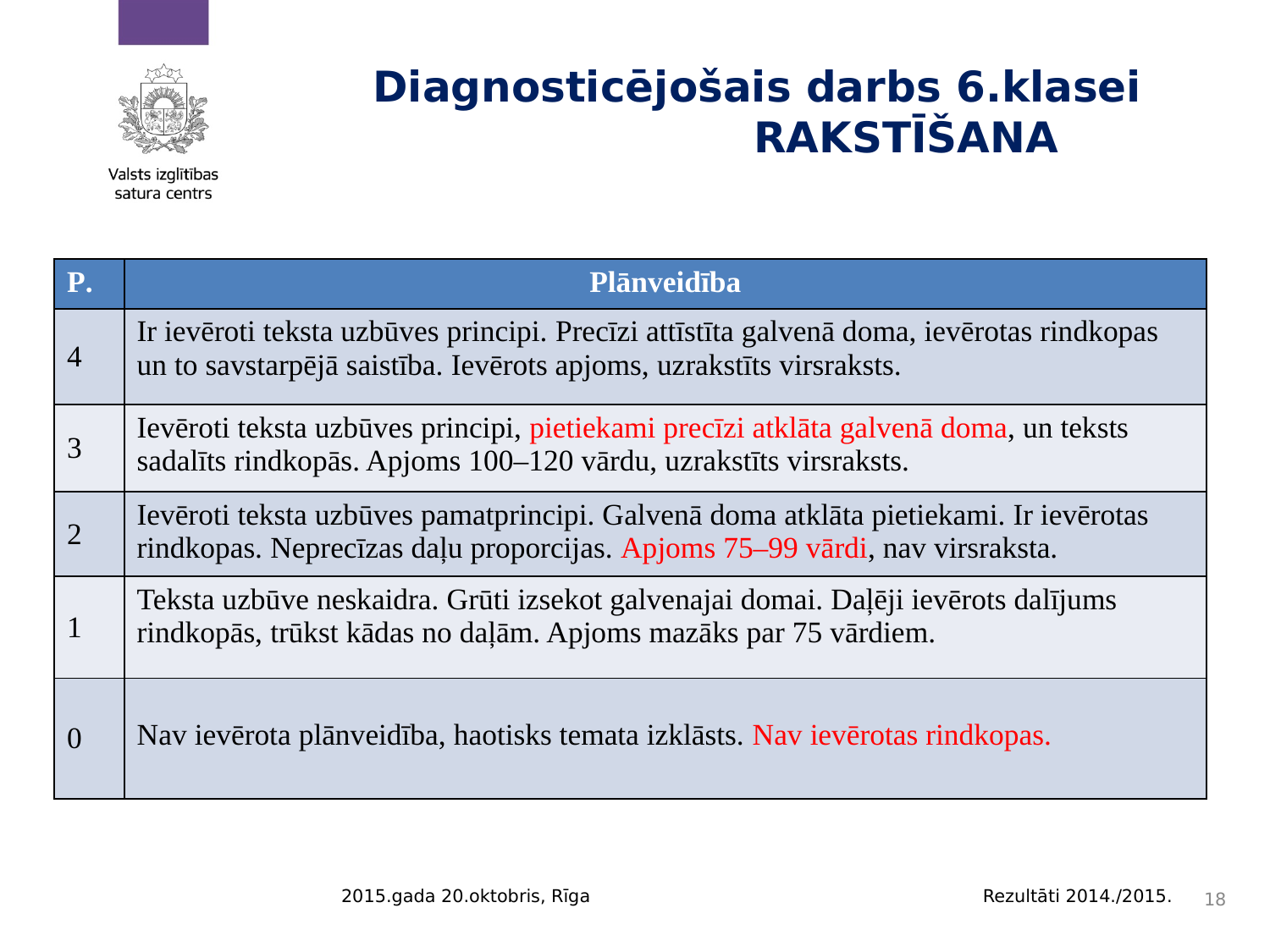

# Diagnosticējošais darbs 6.klasei 			RAKSTĪŠANA
| P. | Plānveidība |
| --- | --- |
| 4 | Ir ievēroti teksta uzbūves principi. Precīzi attīstīta galvenā doma, ievērotas rindkopas un to savstarpējā saistība. Ievērots apjoms, uzrakstīts virsraksts. |
| 3 | Ievēroti teksta uzbūves principi, pietiekami precīzi atklāta galvenā doma, un teksts sadalīts rindkopās. Apjoms 100–120 vārdu, uzrakstīts virsraksts. |
| 2 | Ievēroti teksta uzbūves pamatprincipi. Galvenā doma atklāta pietiekami. Ir ievērotas rindkopas. Neprecīzas daļu proporcijas. Apjoms 75–99 vārdi, nav virsraksta. |
| 1 | Teksta uzbūve neskaidra. Grūti izsekot galvenajai domai. Daļēji ievērots dalījums rindkopās, trūkst kādas no daļām. Apjoms mazāks par 75 vārdiem. |
| 0 | Nav ievērota plānveidība, haotisks temata izklāsts. Nav ievērotas rindkopas. |
2015.gada 20.oktobris, Rīga
Rezultāti 2014./2015.
18